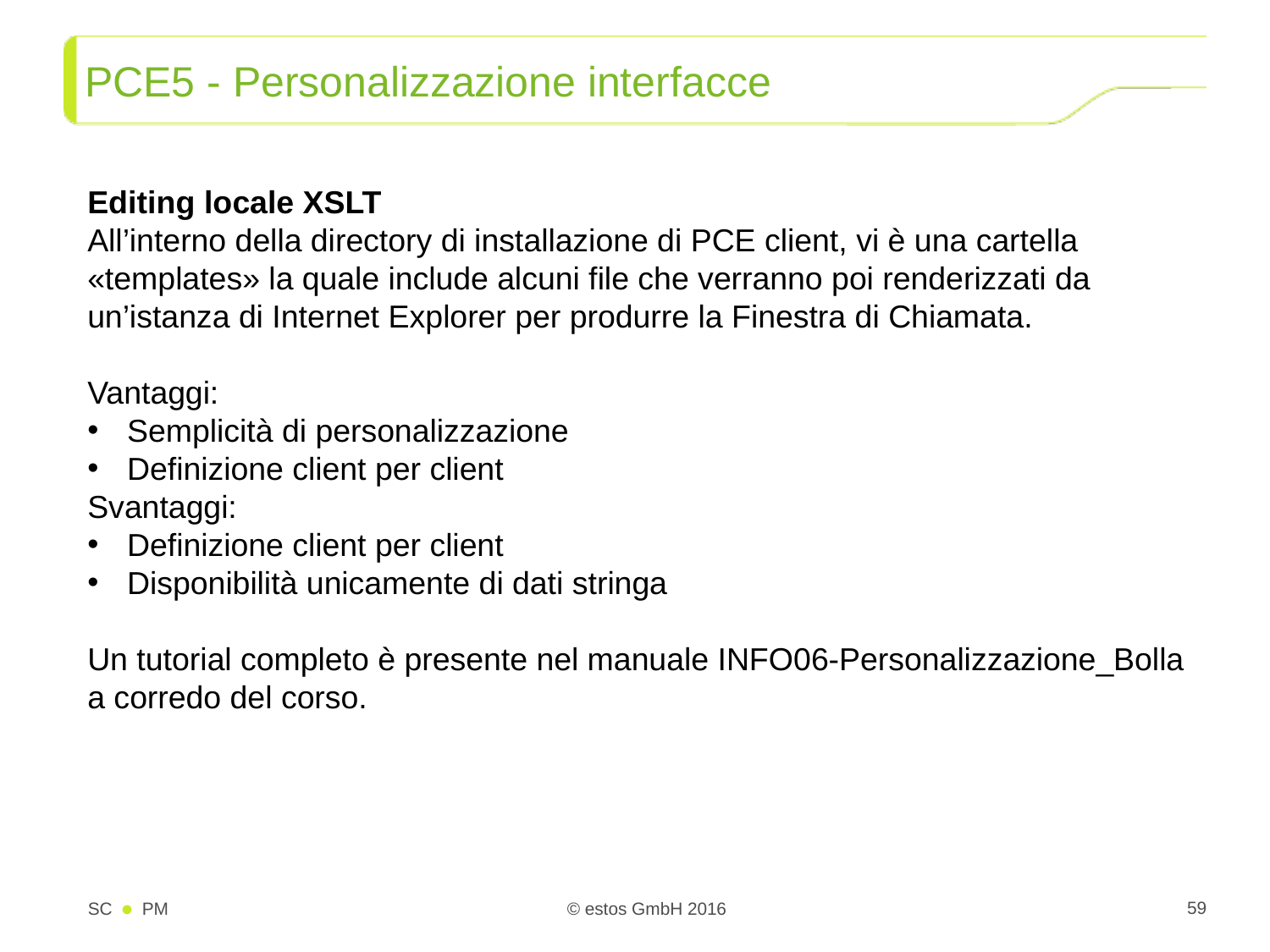

# PCE5 - Personalizzazione interfacce
Editing locale XSLT
All’interno della directory di installazione di PCE client, vi è una cartella «templates» la quale include alcuni file che verranno poi renderizzati da un’istanza di Internet Explorer per produrre la Finestra di Chiamata.

Vantaggi:
Semplicità di personalizzazione
Definizione client per client
Svantaggi:
Definizione client per client
Disponibilità unicamente di dati stringa

Un tutorial completo è presente nel manuale INFO06-Personalizzazione_Bolla
a corredo del corso.

SC
PM
59